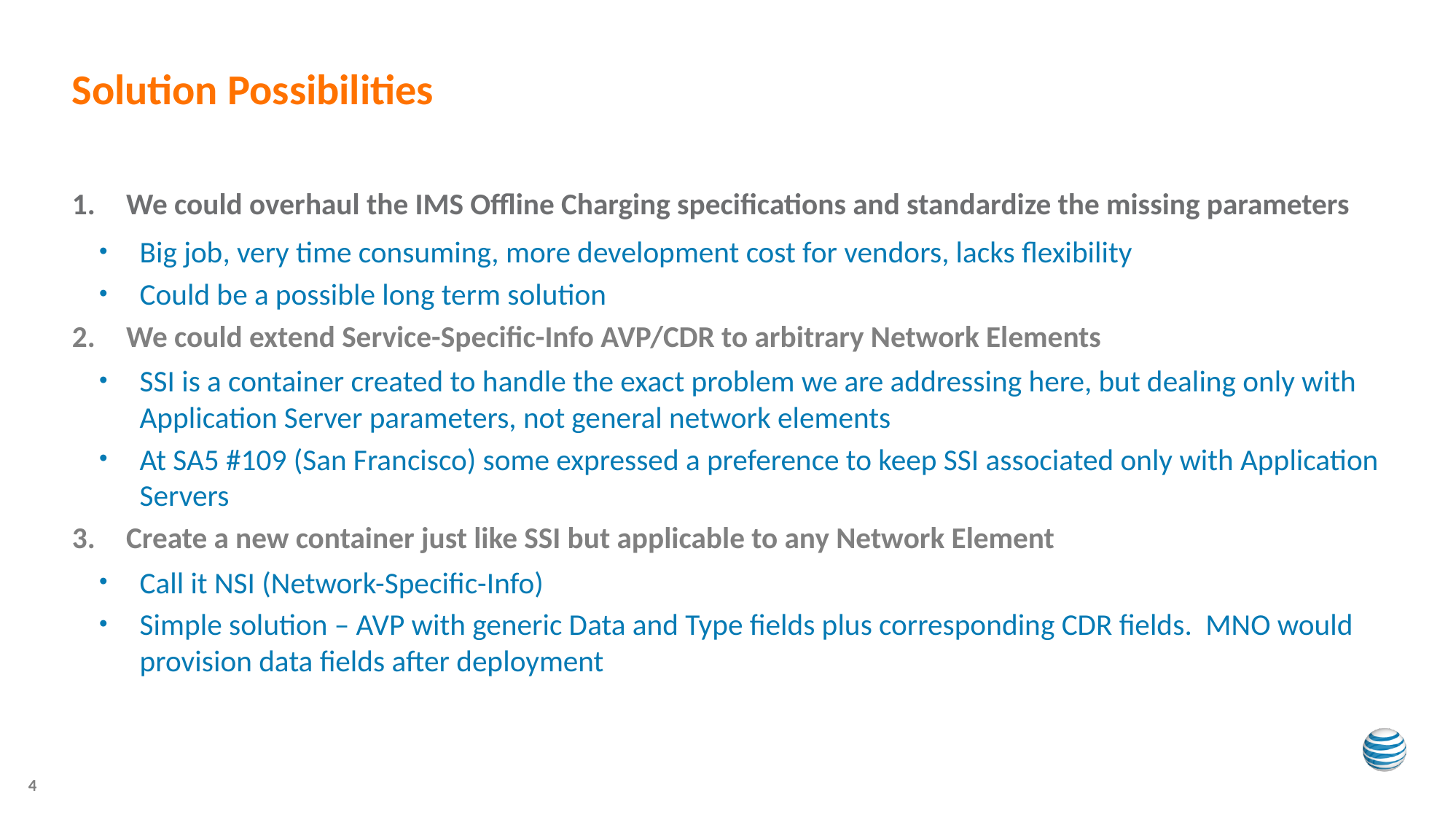

# Solution Possibilities
We could overhaul the IMS Offline Charging specifications and standardize the missing parameters
Big job, very time consuming, more development cost for vendors, lacks flexibility
Could be a possible long term solution
We could extend Service-Specific-Info AVP/CDR to arbitrary Network Elements
SSI is a container created to handle the exact problem we are addressing here, but dealing only with Application Server parameters, not general network elements
At SA5 #109 (San Francisco) some expressed a preference to keep SSI associated only with Application Servers
Create a new container just like SSI but applicable to any Network Element
Call it NSI (Network-Specific-Info)
Simple solution – AVP with generic Data and Type fields plus corresponding CDR fields.  MNO would provision data fields after deployment
4